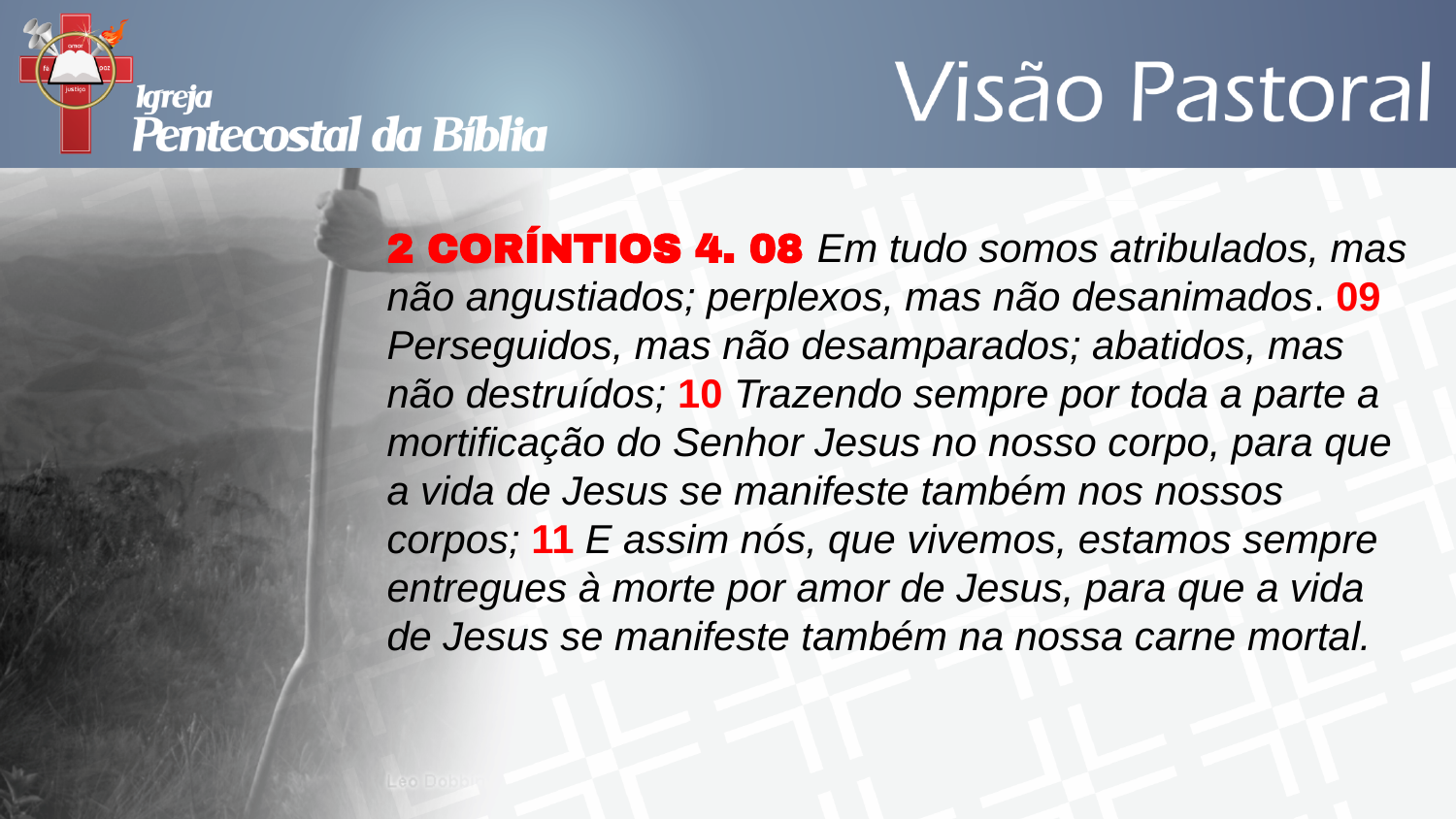

2 CORÍNTIOS 4. 08 Em tudo somos atribulados, mas não angustiados; perplexos, mas não desanimados. 09 Perseguidos, mas não desamparados; abatidos, mas não destruídos; 10 Trazendo sempre por toda a parte a mortificação do Senhor Jesus no nosso corpo, para que a vida de Jesus se manifeste também nos nossos corpos; 11 E assim nós, que vivemos, estamos sempre entregues à morte por amor de Jesus, para que a vida de Jesus se manifeste também na nossa carne mortal.